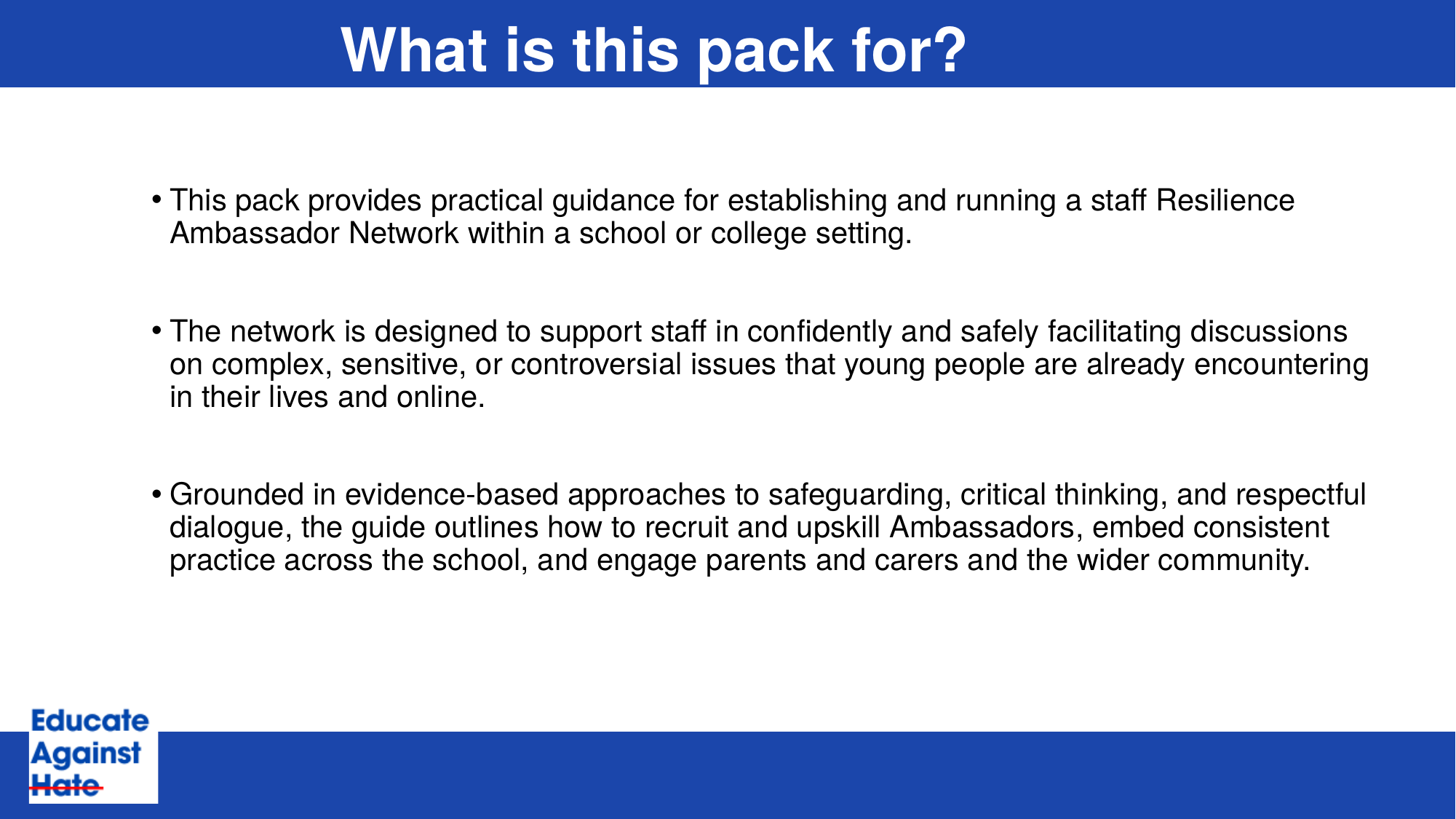

# What is this pack for?
This pack provides practical guidance for establishing and running a staff Resilience Ambassador Network within a school or college setting.

The network is designed to support staff in confidently and safely facilitating discussions on complex, sensitive, or controversial issues that young people are already encountering in their lives and online.

Grounded in evidence-based approaches to safeguarding, critical thinking, and respectful dialogue, the guide outlines how to recruit and upskill Ambassadors, embed consistent practice across the school, and engage parents and carers and the wider community.